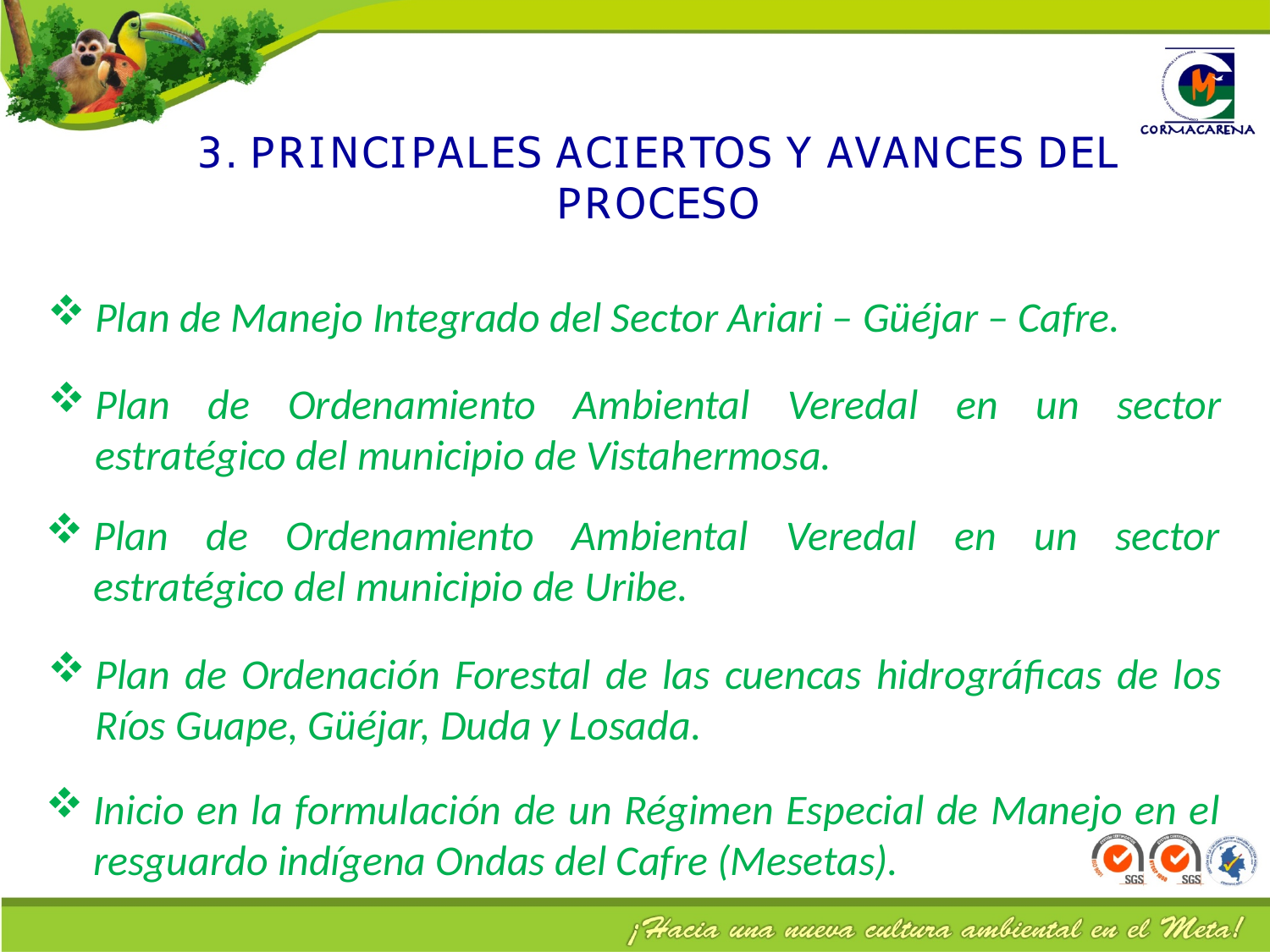

# 3. PRINCIPALES ACIERTOS Y AVANCES DEL PROCESO
Plan de Manejo Integrado del Sector Ariari – Güéjar – Cafre.
Plan de Ordenamiento Ambiental Veredal en un sector estratégico del municipio de Vistahermosa.
Plan de Ordenamiento Ambiental Veredal en un sector estratégico del municipio de Uribe.
Plan de Ordenación Forestal de las cuencas hidrográficas de los Ríos Guape, Güéjar, Duda y Losada.
Inicio en la formulación de un Régimen Especial de Manejo en el resguardo indígena Ondas del Cafre (Mesetas).